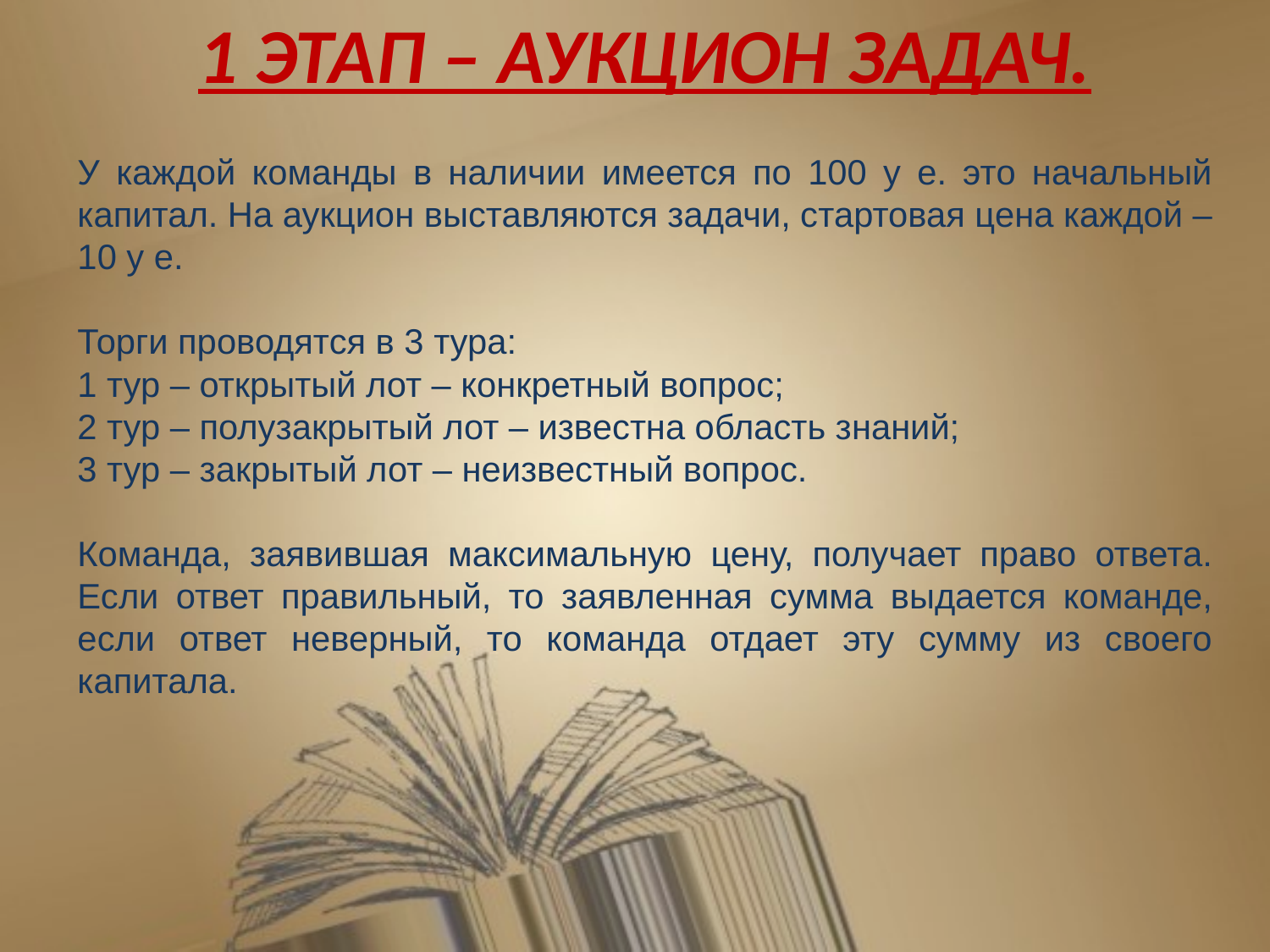

1 ЭТАП – АУКЦИОН ЗАДАЧ.

У каждой команды в наличии имеется по 100 у е. это начальный капитал. На аукцион выставляются задачи, стартовая цена каждой – 10 у е.

Торги проводятся в 3 тура:
1 тур – открытый лот – конкретный вопрос;
2 тур – полузакрытый лот – известна область знаний;
3 тур – закрытый лот – неизвестный вопрос.

Команда, заявившая максимальную цену, получает право ответа. Если ответ правильный, то заявленная сумма выдается команде, если ответ неверный, то команда отдает эту сумму из своего капитала.